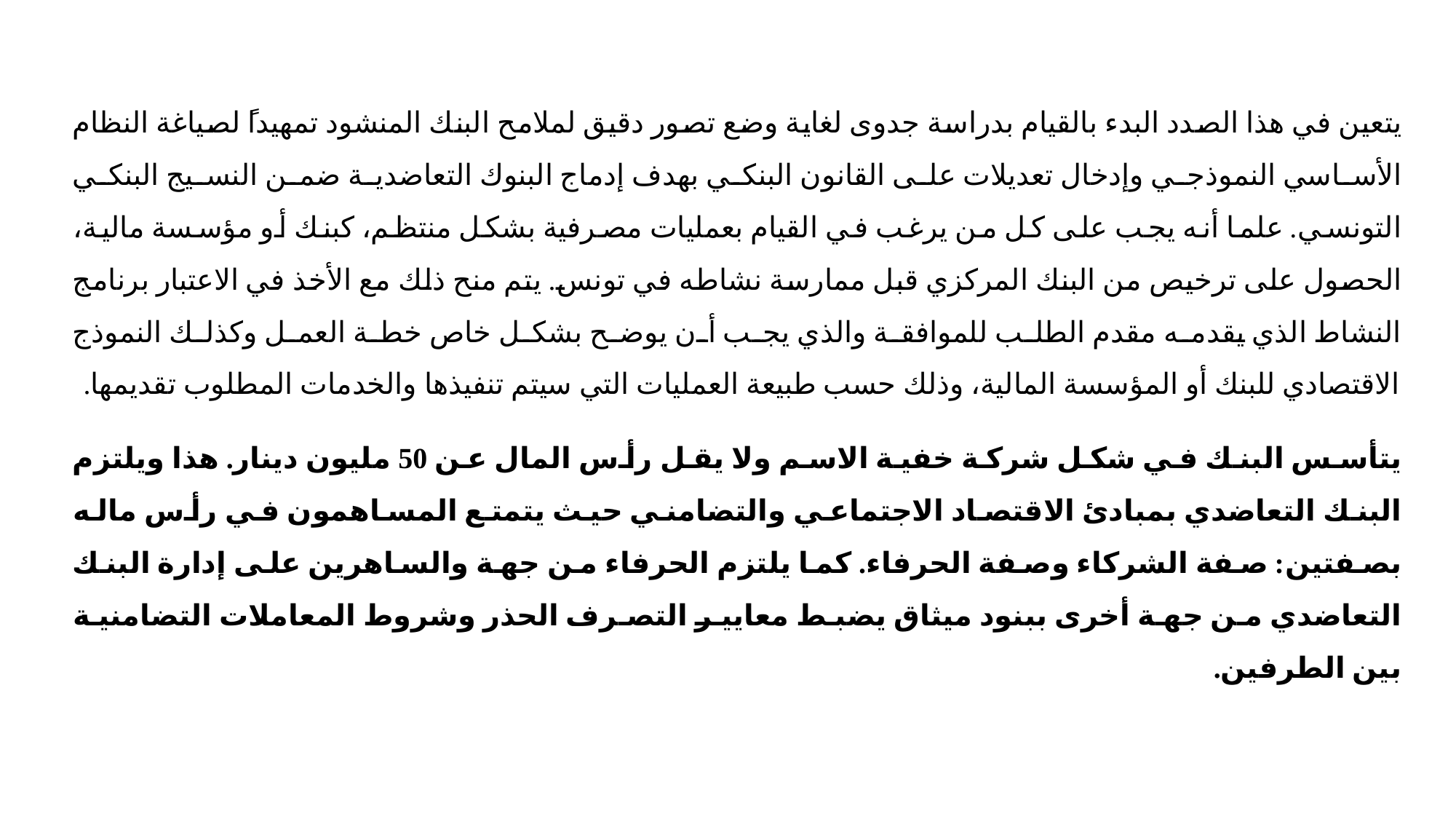

يتعين في هذا الصدد البدء بالقيام بدراسة جدوى لغاية وضع تصور دقيق لملامح البنك المنشود تمهيداً لصياغة النظام الأساسي النموذجي وإدخال تعديلات على القانون البنكي بهدف إدماج البنوك التعاضدية ضمن النسيج البنكي التونسي. علما أنه يجب على كل من يرغب في القيام بعمليات مصرفية بشكل منتظم، كبنك أو مؤسسة مالية، الحصول على ترخيص من البنك المركزي قبل ممارسة نشاطه في تونس. يتم منح ذلك مع الأخذ في الاعتبار برنامج النشاط الذي يقدمه مقدم الطلب للموافقة والذي يجب أن يوضح بشكل خاص خطة العمل وكذلك النموذج الاقتصادي للبنك أو المؤسسة المالية، وذلك حسب طبيعة العمليات التي سيتم تنفيذها والخدمات المطلوب تقديمها.
يتأسس البنك في شكل شركة خفية الاسم ولا يقل رأس المال عن 50 مليون دينار. هذا ويلتزم البنك التعاضدي بمبادئ الاقتصاد الاجتماعي والتضامني حيث يتمتع المساهمون في رأس ماله بصفتين: صفة الشركاء وصفة الحرفاء. كما يلتزم الحرفاء من جهة والساهرين على إدارة البنك التعاضدي من جهة أخرى ببنود ميثاق يضبط معايير التصرف الحذر وشروط المعاملات التضامنية بين الطرفين.